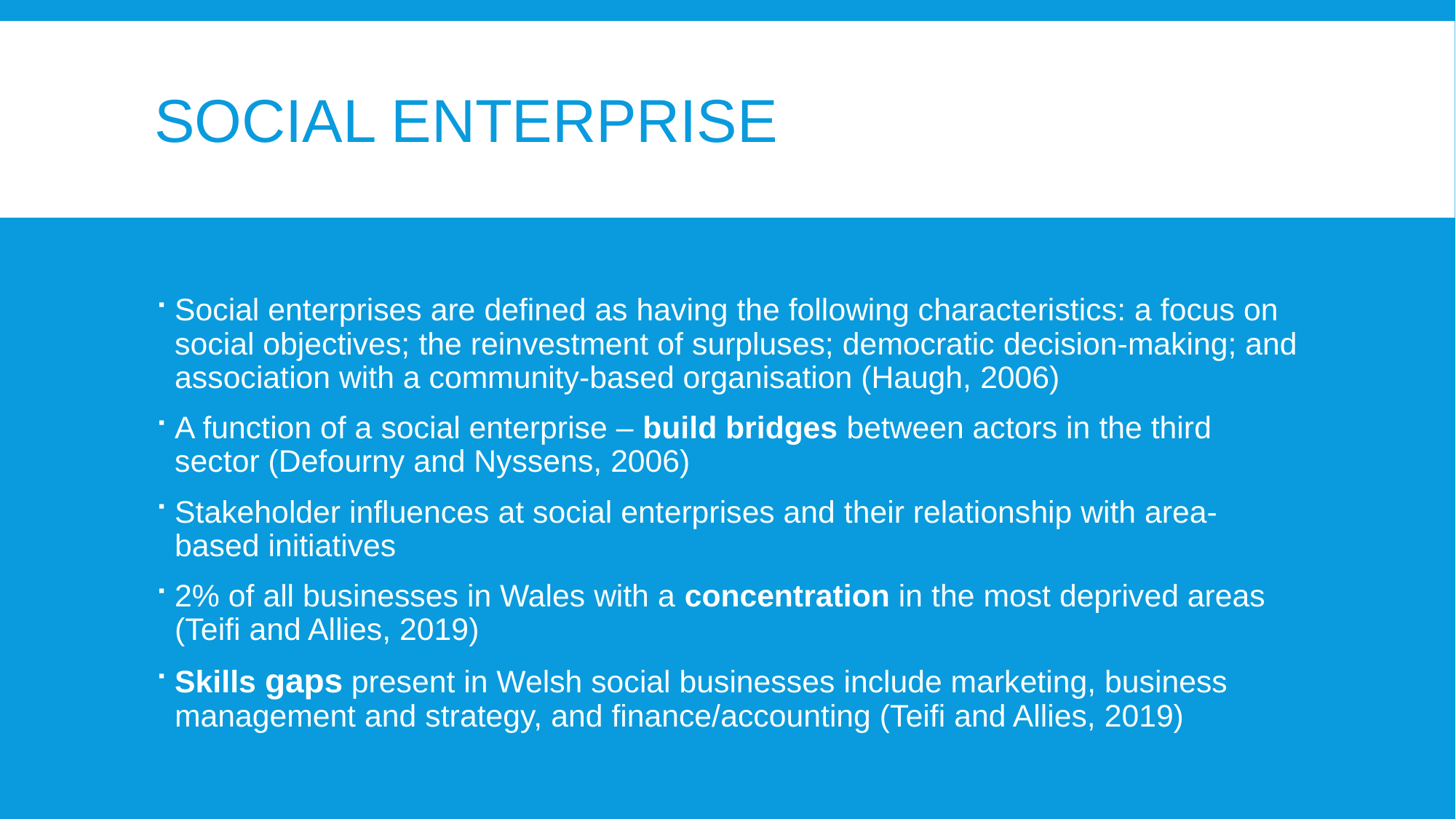

# Social Enterprise

Social enterprises are defined as having the following characteristics: a focus on social objectives; the reinvestment of surpluses; democratic decision-making; and association with a community-based organisation (Haugh, 2006)
A function of a social enterprise – build bridges between actors in the third sector (Defourny and Nyssens, 2006)
Stakeholder influences at social enterprises and their relationship with area-based initiatives
2% of all businesses in Wales with a concentration in the most deprived areas (Teifi and Allies, 2019)
Skills gaps present in Welsh social businesses include marketing, business management and strategy, and finance/accounting (Teifi and Allies, 2019)